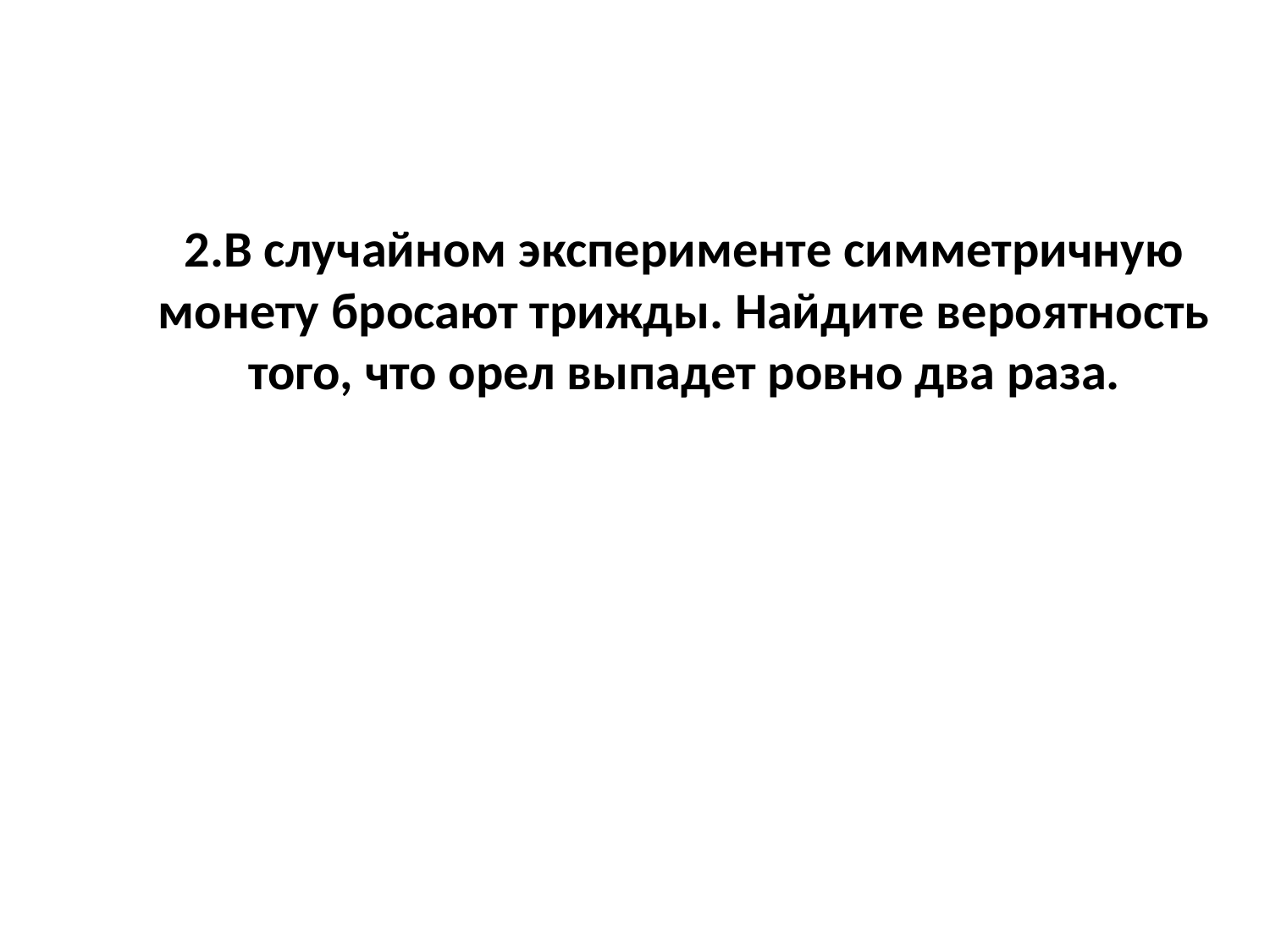

# 2.В случайном эксперименте симметричную монету бросают трижды. Найдите вероятность того, что орел выпадет ровно два раза.